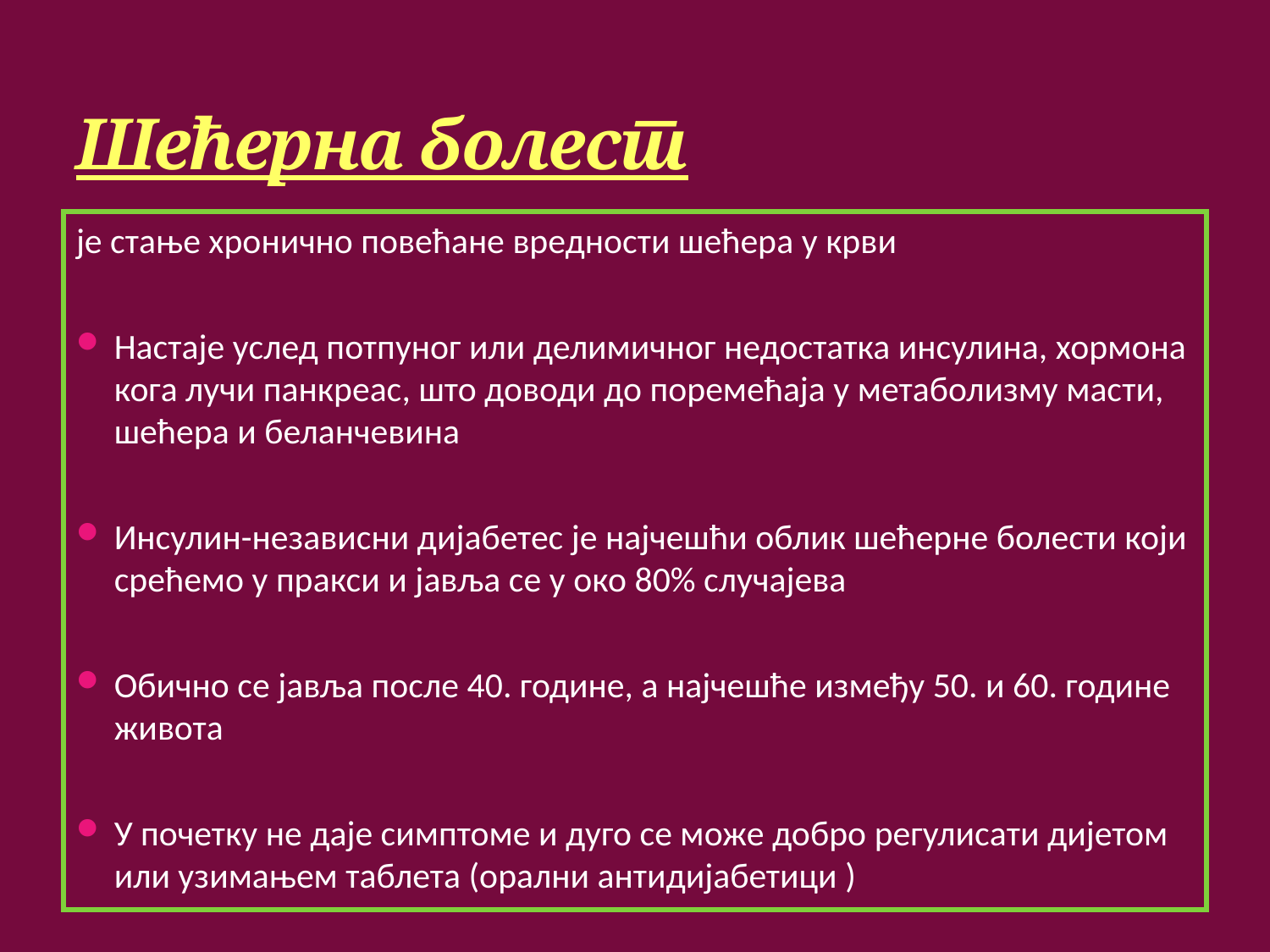

# Шећерна болест
је стање хронично повећане вредности шећера у крви

Настаје услед потпуног или делимичног недостатка инсулина, хормона кога лучи панкреас, што доводи до поремећаја у метаболизму масти, шећера и беланчевина

Инсулин-независни дијабетес је најчешћи облик шећерне болести који срећемо у пракси и јавља се у око 80% случајева

Обично се јавља после 40. године, а најчешће између 50. и 60. године живота

У почетку не даје симптоме и дуго се може добро регулисати дијетом или узимањем таблета (орални антидијабетици )